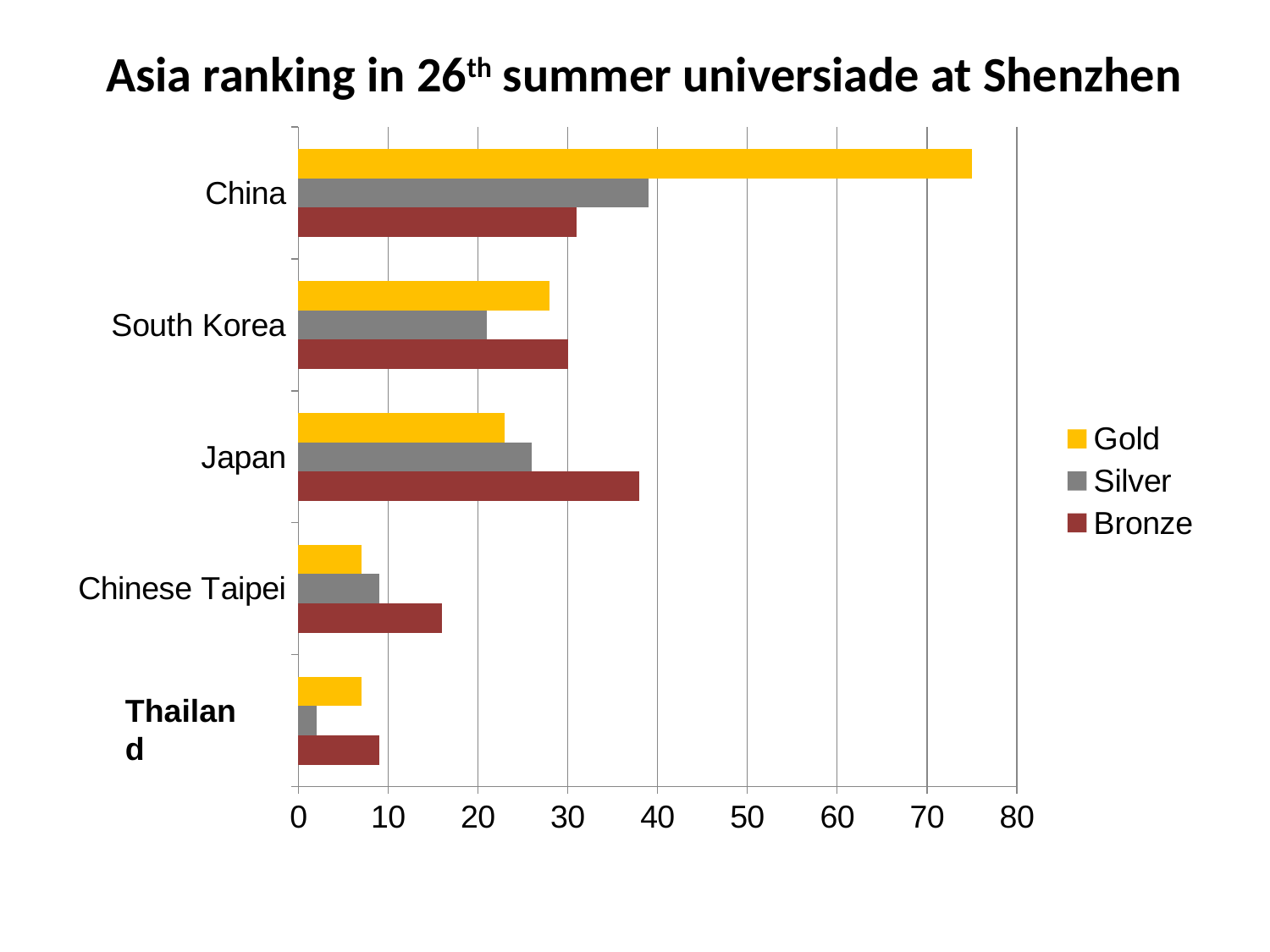

Asia ranking in 26th summer universiade at Shenzhen

### Chart

| Category | Bronze | Silver | Gold |
|---|---|---|---|
|   | 9.0 | 2.0 | 7.0 |
| Chinese Taipei | 16.0 | 9.0 | 7.0 |
| Japan | 38.0 | 26.0 | 23.0 |
| South Korea | 30.0 | 21.0 | 28.0 |
| China | 31.0 | 39.0 | 75.0 |
Thailand